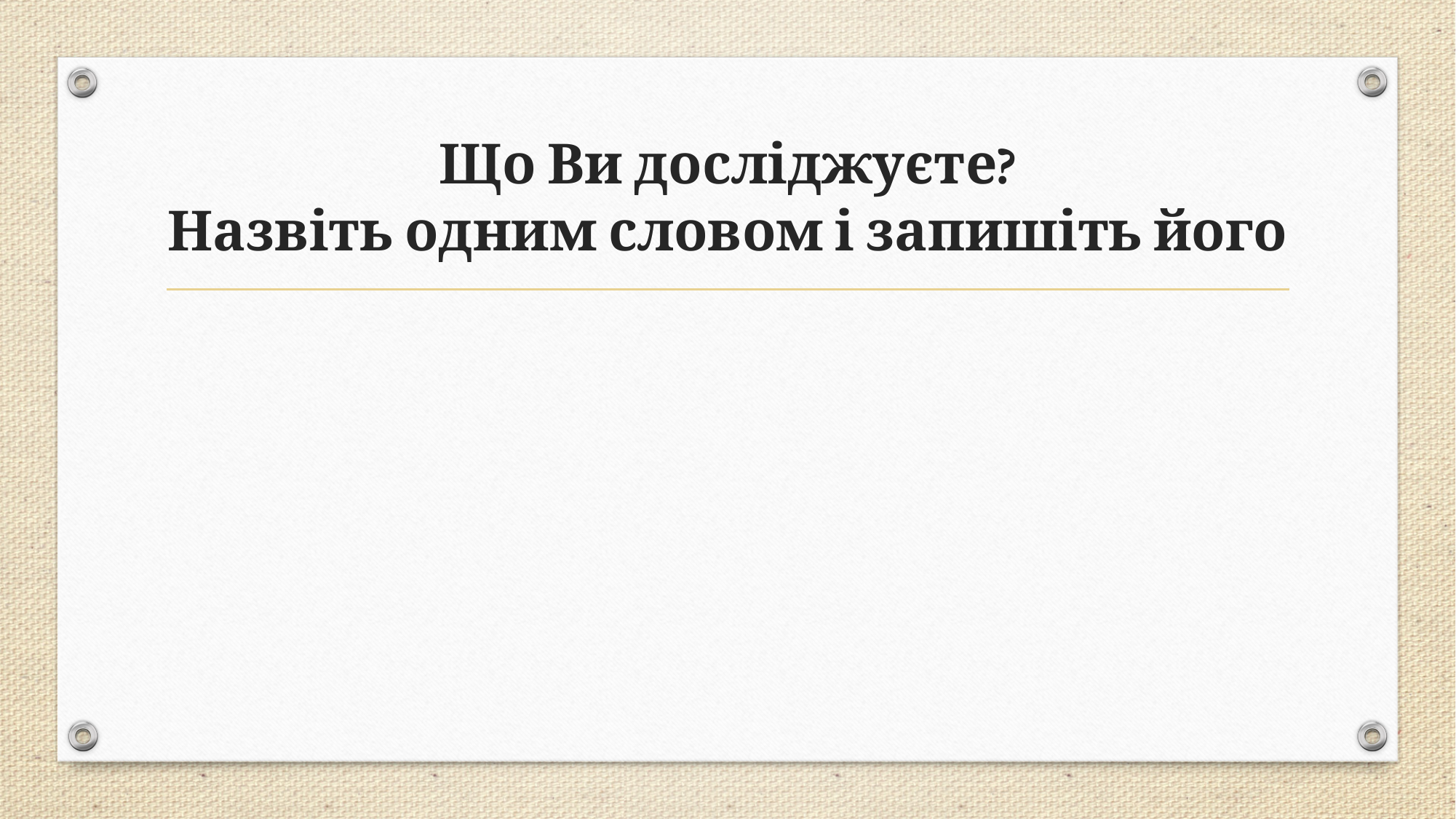

# Що Ви досліджуєте? Назвіть одним словом і запишіть його